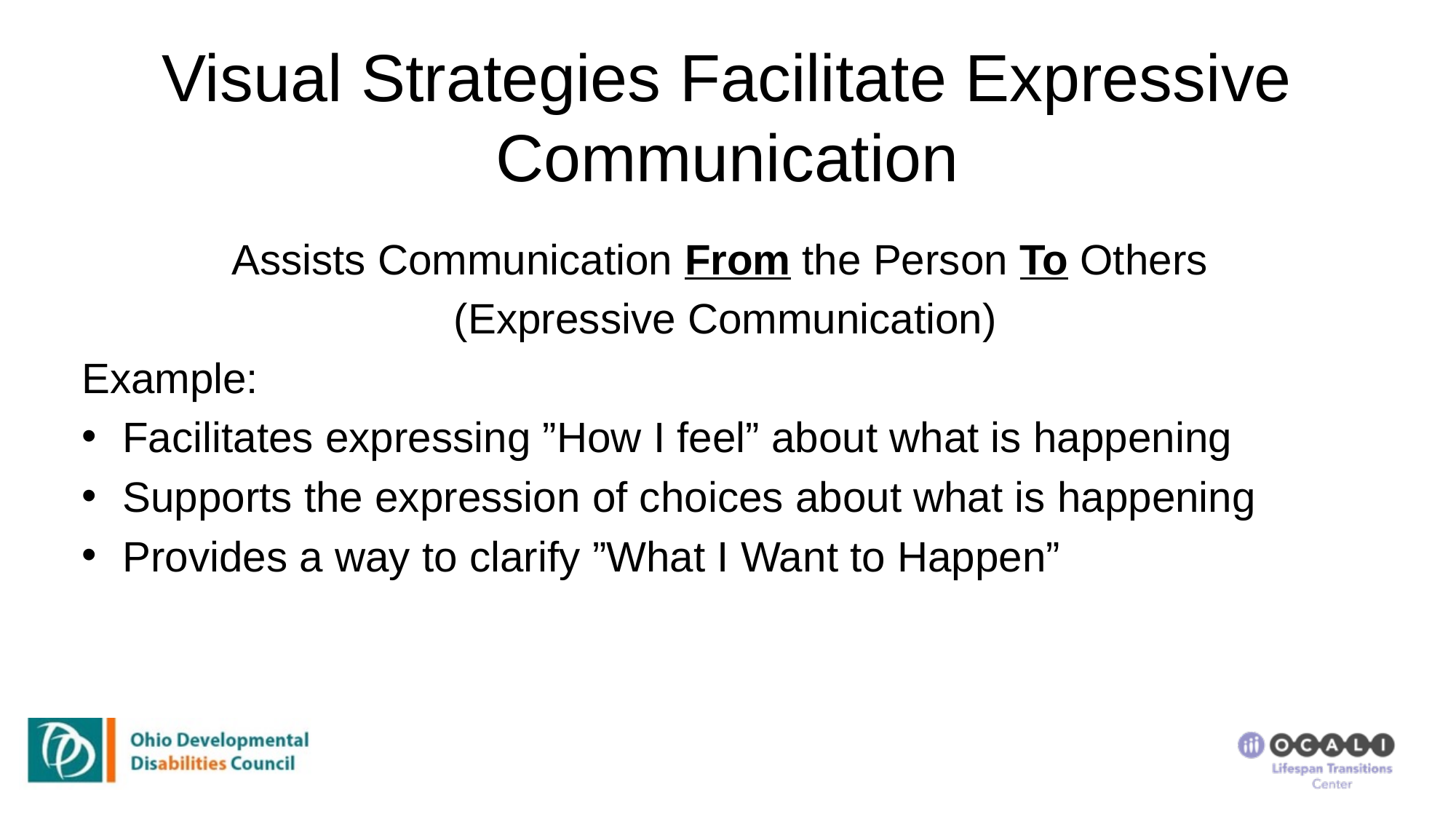

# Visual Strategies Facilitate Expressive Communication
Assists Communication From the Person To Others
(Expressive Communication)
Example:
Facilitates expressing ”How I feel” about what is happening
Supports the expression of choices about what is happening
Provides a way to clarify ”What I Want to Happen”